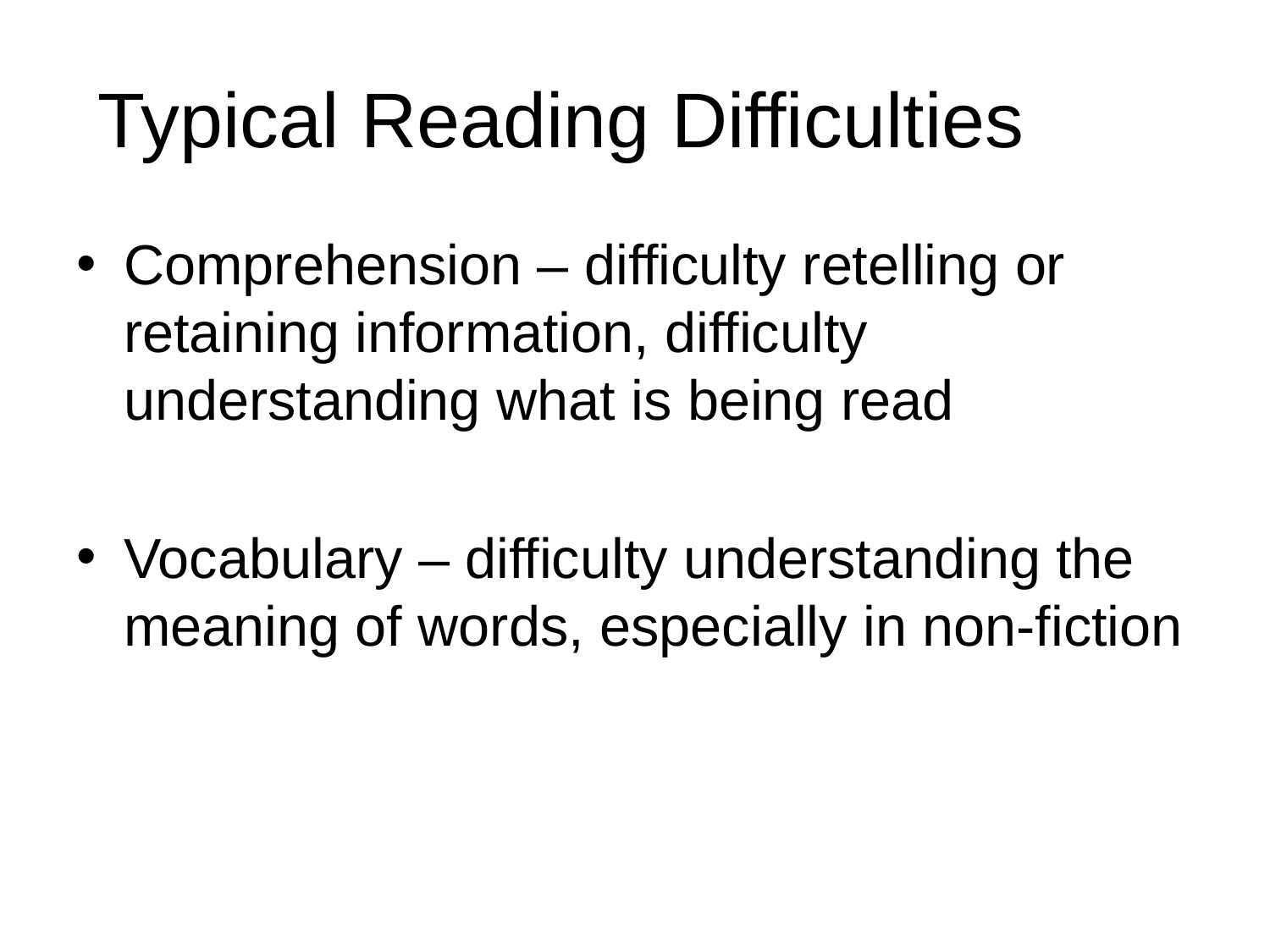

# Typical Reading Difficulties
Comprehension – difficulty retelling or retaining information, difficulty understanding what is being read

Vocabulary – difficulty understanding the meaning of words, especially in non-fiction